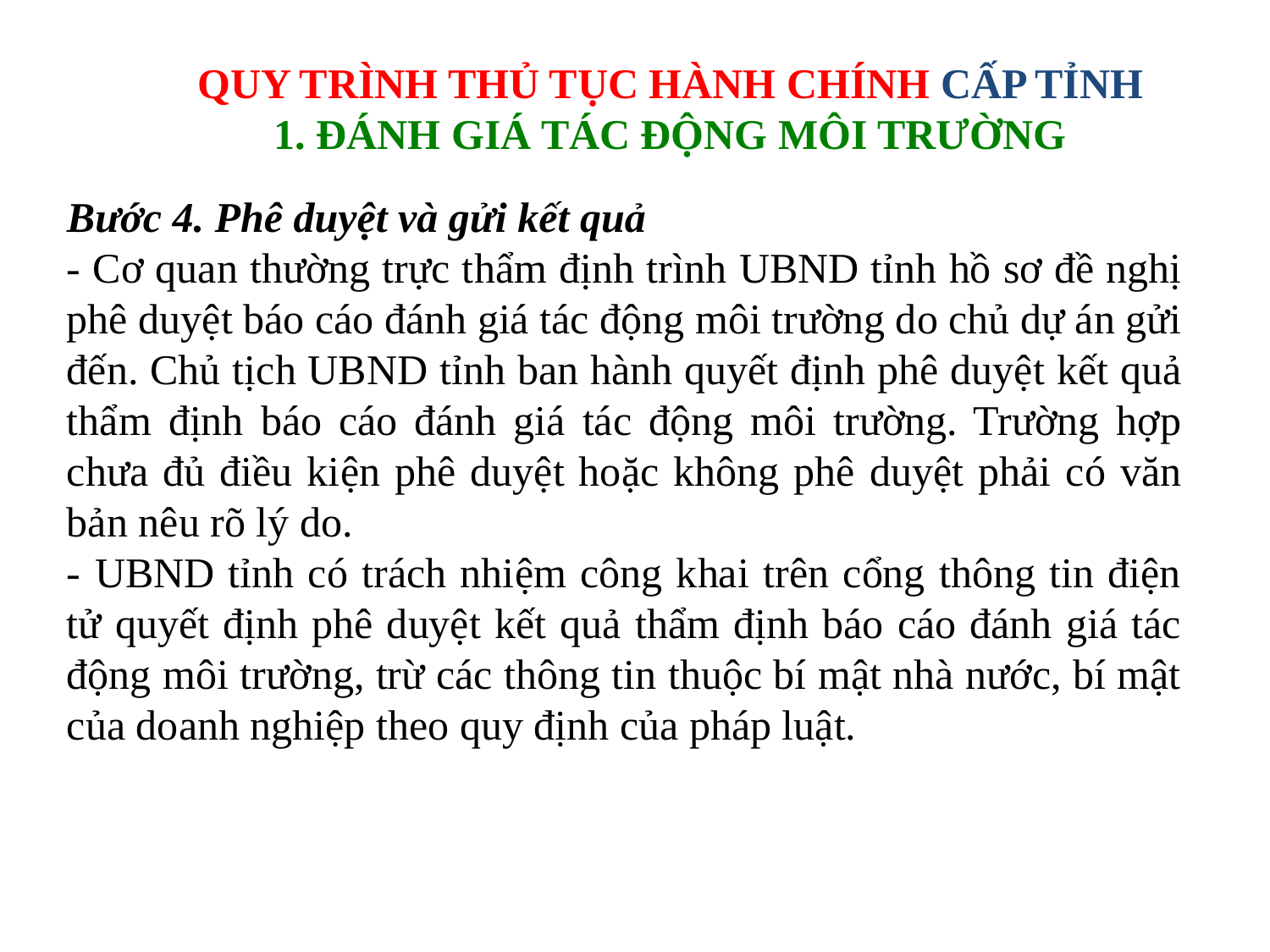

QUY TRÌNH THỦ TỤC HÀNH CHÍNH CẤP TỈNH
1. ĐÁNH GIÁ TÁC ĐỘNG MÔI TRƯỜNG
Bước 4. Phê duyệt và gửi kết quả
- Cơ quan thường trực thẩm định trình UBND tỉnh hồ sơ đề nghị phê duyệt báo cáo đánh giá tác động môi trường do chủ dự án gửi đến. Chủ tịch UBND tỉnh ban hành quyết định phê duyệt kết quả thẩm định báo cáo đánh giá tác động môi trường. Trường hợp chưa đủ điều kiện phê duyệt hoặc không phê duyệt phải có văn bản nêu rõ lý do.
- UBND tỉnh có trách nhiệm công khai trên cổng thông tin điện tử quyết định phê duyệt kết quả thẩm định báo cáo đánh giá tác động môi trường, trừ các thông tin thuộc bí mật nhà nước, bí mật của doanh nghiệp theo quy định của pháp luật.